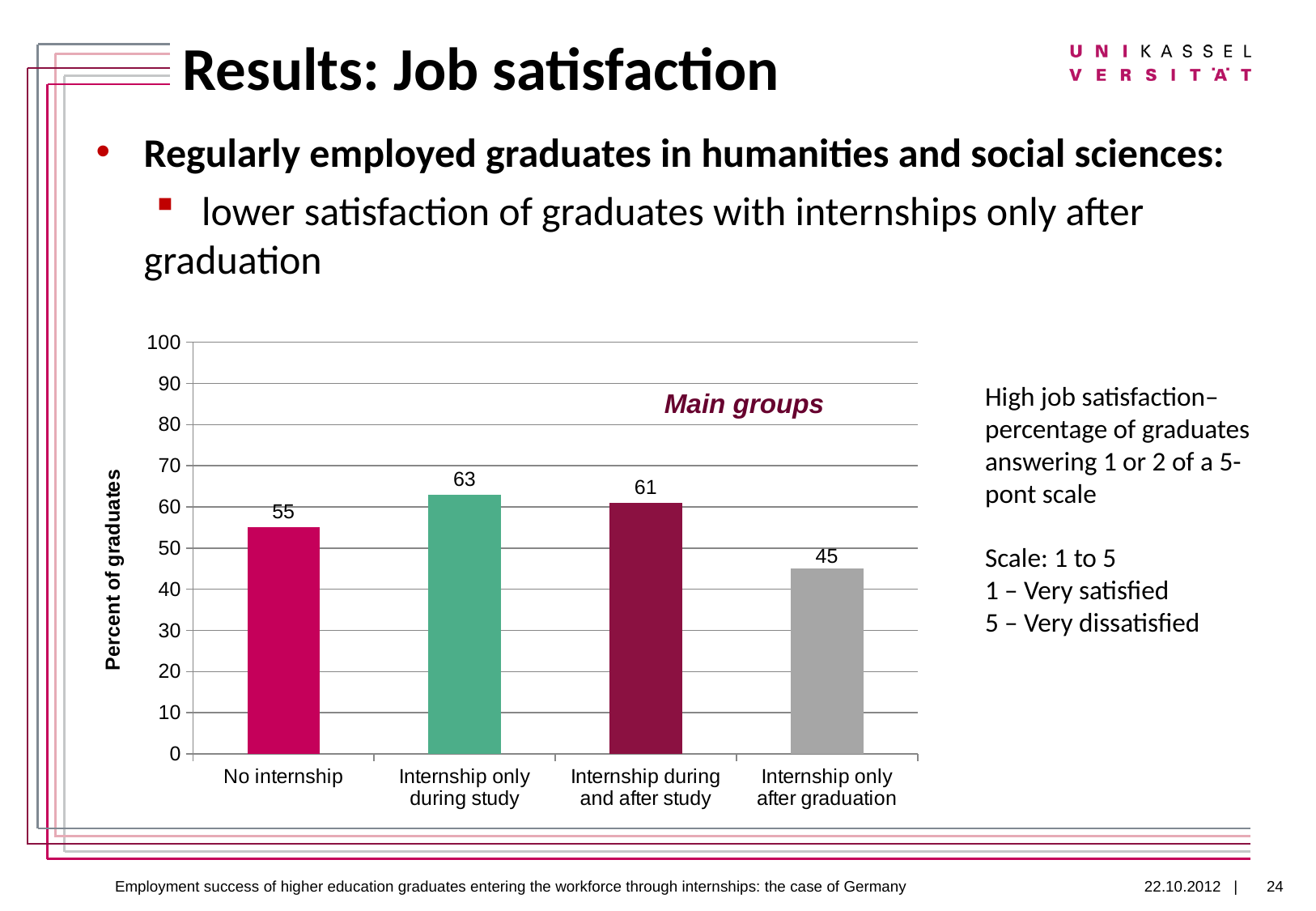

# Results: Job satisfaction
Regularly employed graduates in humanities and social sciences:
   lower satisfaction of graduates with internships only after graduation

### Chart

| Category |  |
|---|---|
| No internship | 55.0 |
| Internship only during study | 63.0 |
| Internship during and after study | 61.0 |
| Internship only after graduation | 45.0 |
High job satisfaction–
percentage of graduates answering 1 or 2 of a 5-pont scale

Scale: 1 to 5
1 – Very satisfied
5 – Very dissatisfied
Main groups
24